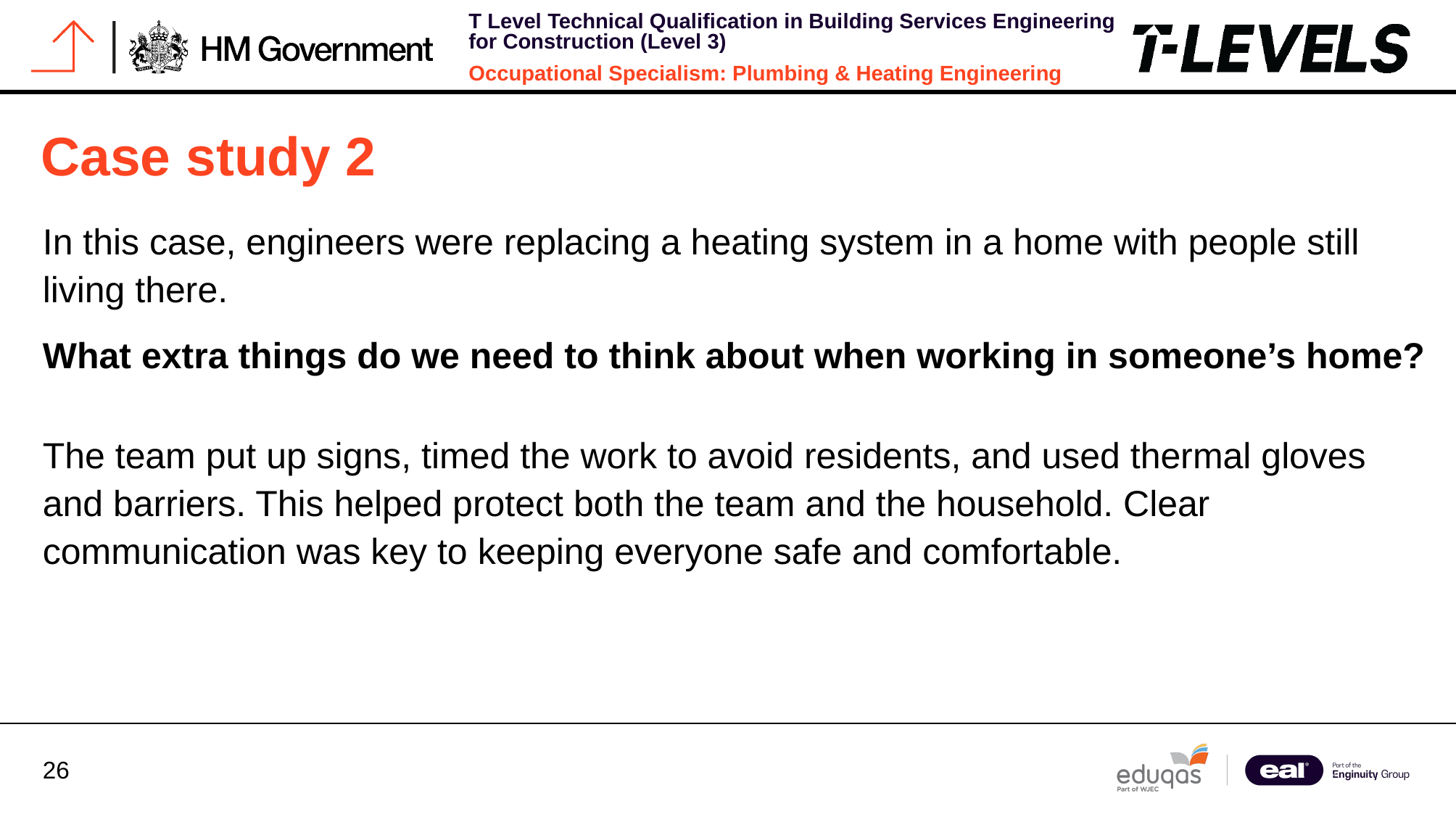

# Case study 2
In this case, engineers were replacing a heating system in a home with people still living there.
What extra things do we need to think about when working in someone’s home?
The team put up signs, timed the work to avoid residents, and used thermal gloves and barriers. This helped protect both the team and the household. Clear communication was key to keeping everyone safe and comfortable.